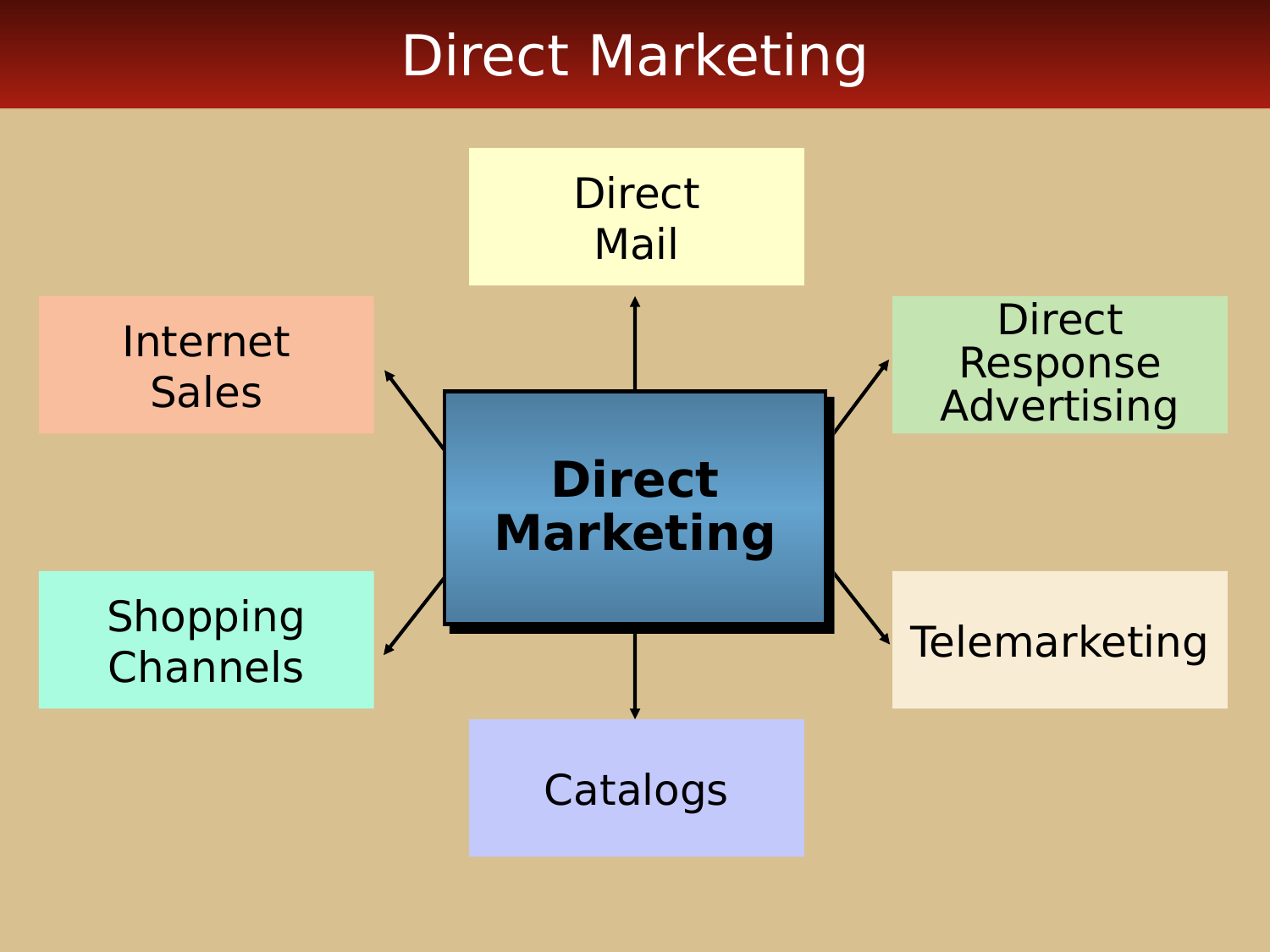

# Direct Marketing
Direct
Mail

Internet
Sales

Direct
Response
Advertising

Direct
Marketing
Shopping
Channels

Telemarketing

Catalogs